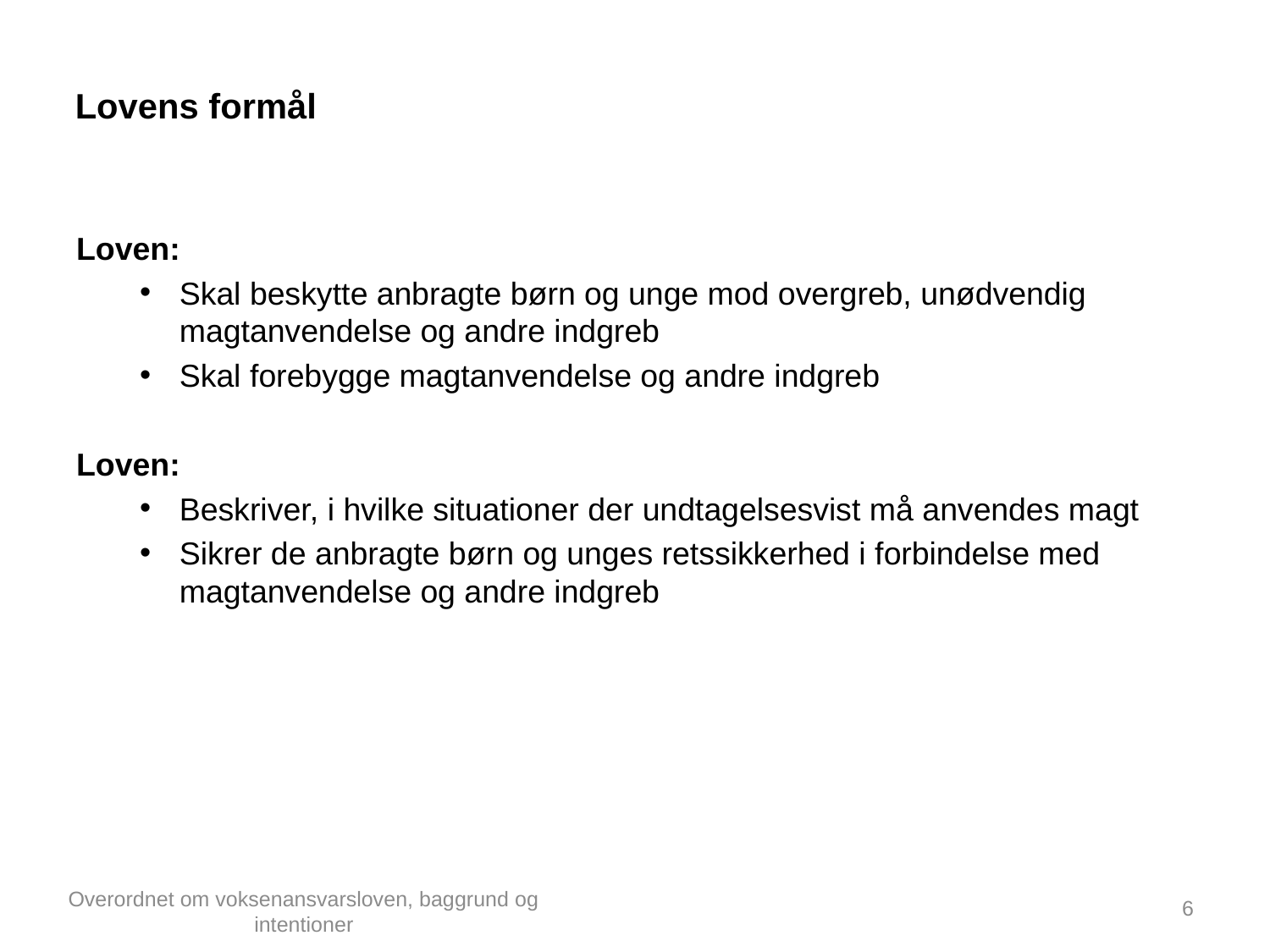

# Lovens formål
Loven:
Skal beskytte anbragte børn og unge mod overgreb, unødvendig magtanvendelse og andre indgreb
Skal forebygge magtanvendelse og andre indgreb

Loven:
Beskriver, i hvilke situationer der undtagelsesvist må anvendes magt
Sikrer de anbragte børn og unges retssikkerhed i forbindelse med magtanvendelse og andre indgreb
6
Overordnet om voksenansvarsloven, baggrund og intentioner